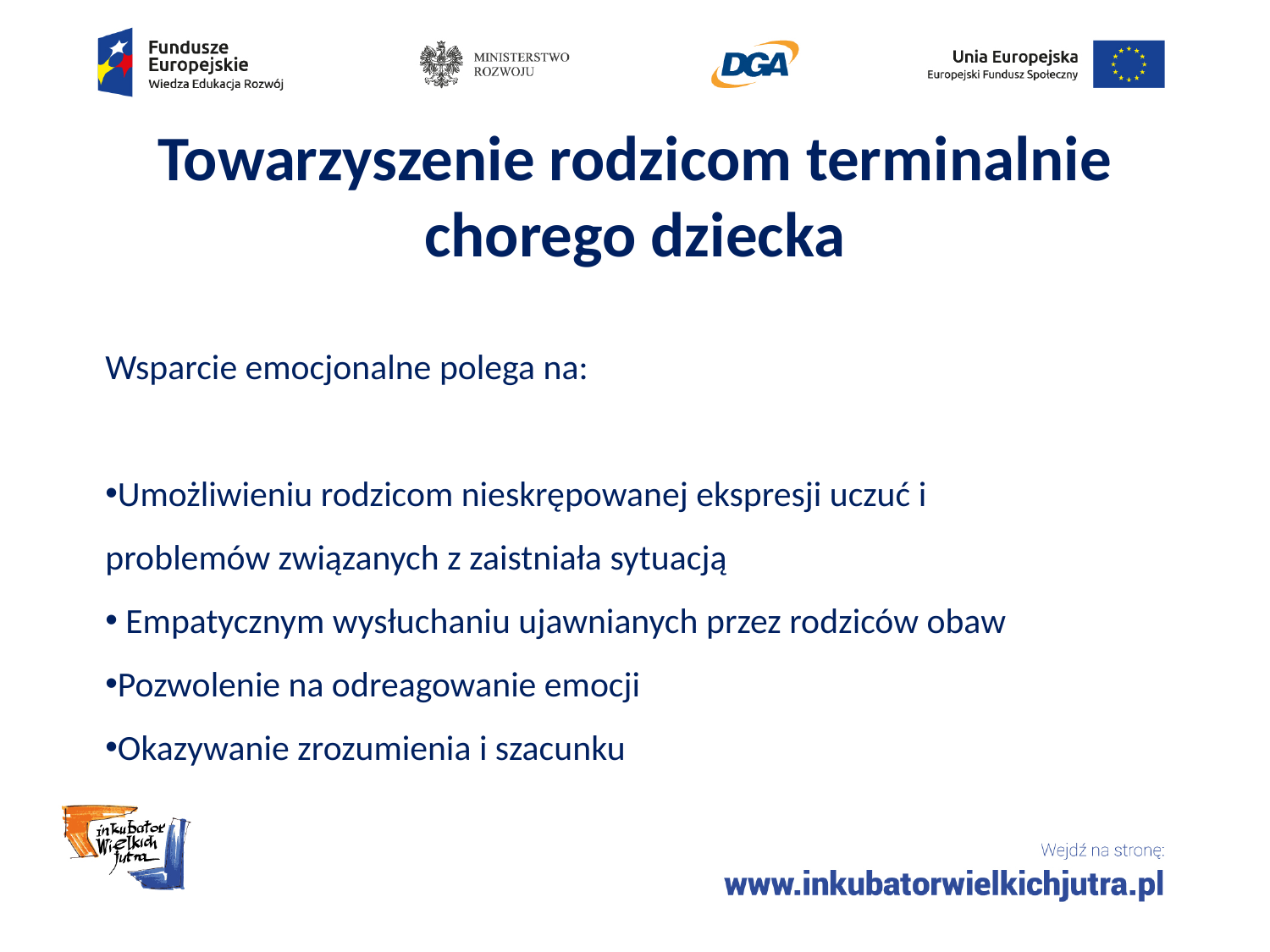

# Towarzyszenie rodzicom terminalnie chorego dziecka
Wsparcie emocjonalne polega na:

Umożliwieniu rodzicom nieskrępowanej ekspresji uczuć i
problemów związanych z zaistniała sytuacją
 Empatycznym wysłuchaniu ujawnianych przez rodziców obaw
Pozwolenie na odreagowanie emocji
Okazywanie zrozumienia i szacunku